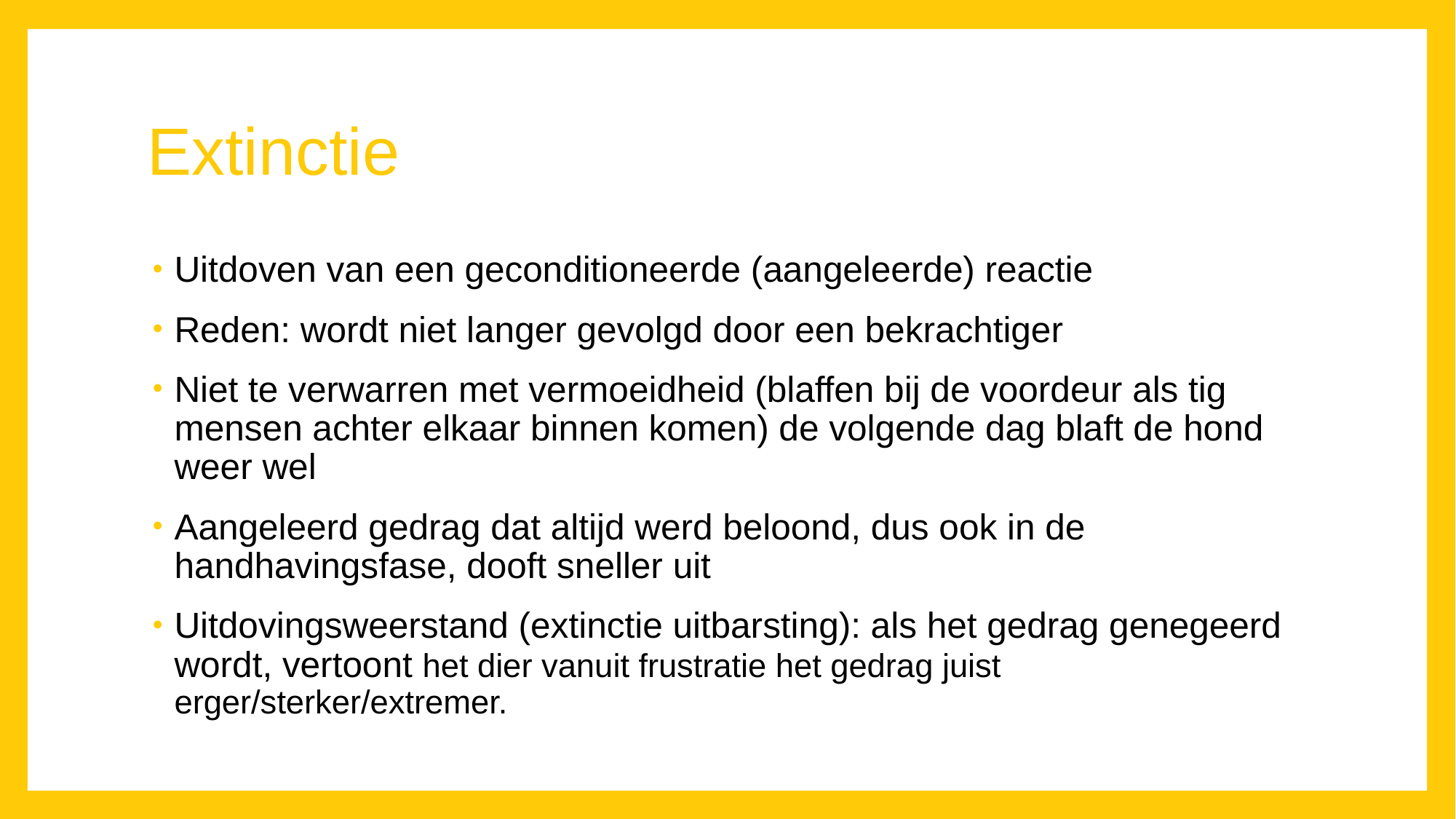

# Extinctie
Uitdoven van een geconditioneerde (aangeleerde) reactie
Reden: wordt niet langer gevolgd door een bekrachtiger
Niet te verwarren met vermoeidheid (blaffen bij de voordeur als tig mensen achter elkaar binnen komen) de volgende dag blaft de hond weer wel
Aangeleerd gedrag dat altijd werd beloond, dus ook in de handhavingsfase, dooft sneller uit
Uitdovingsweerstand (extinctie uitbarsting): als het gedrag genegeerd wordt, vertoont het dier vanuit frustratie het gedrag juist erger/sterker/extremer.